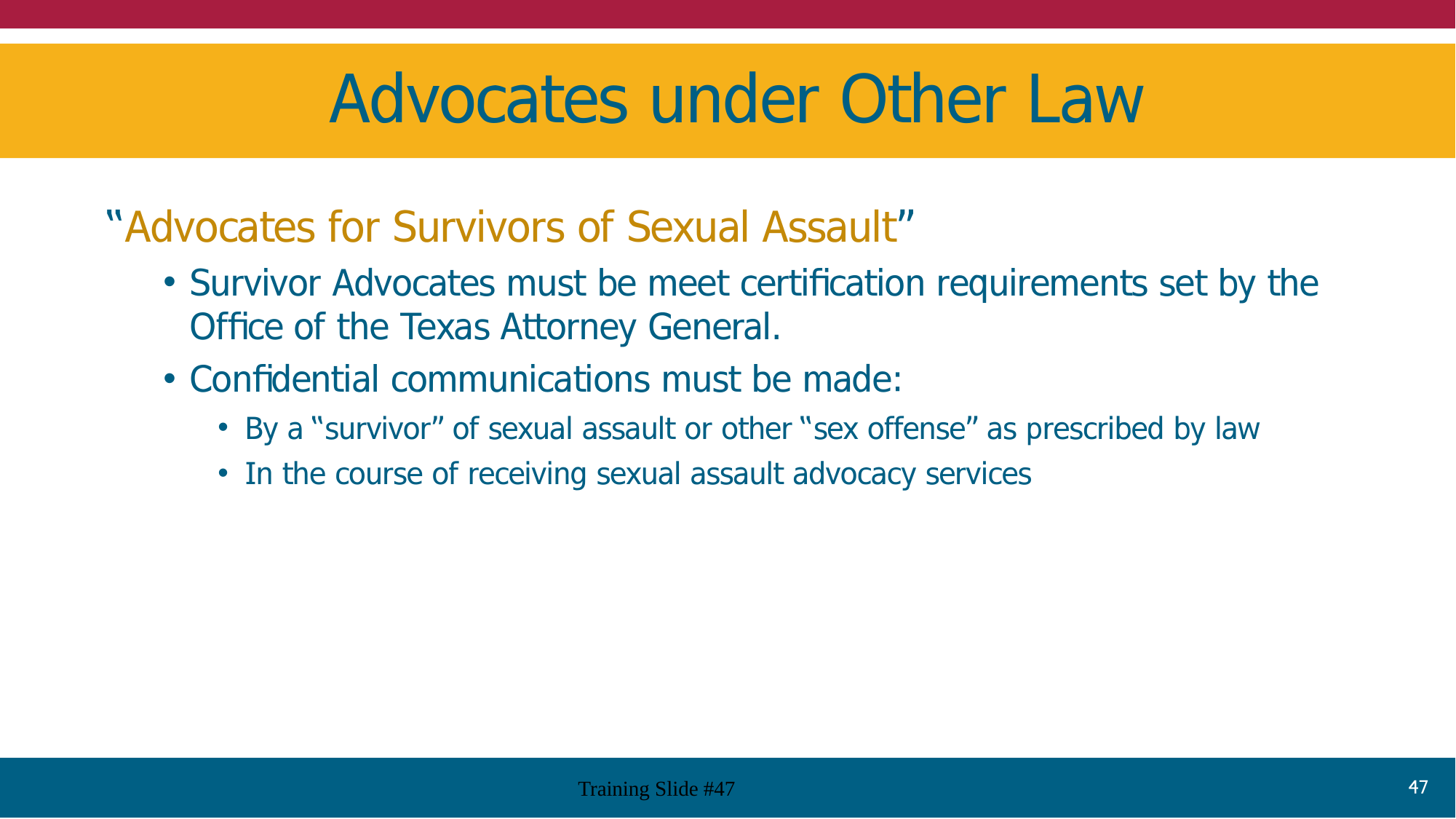

# Advocates under Other Law
“Advocates for Survivors of Sexual Assault”
Survivor Advocates must be meet certification requirements set by the Office of the Texas Attorney General.
Confidential communications must be made:
By a “survivor” of sexual assault or other “sex offense” as prescribed by law
In the course of receiving sexual assault advocacy services

47
Training Slide #47